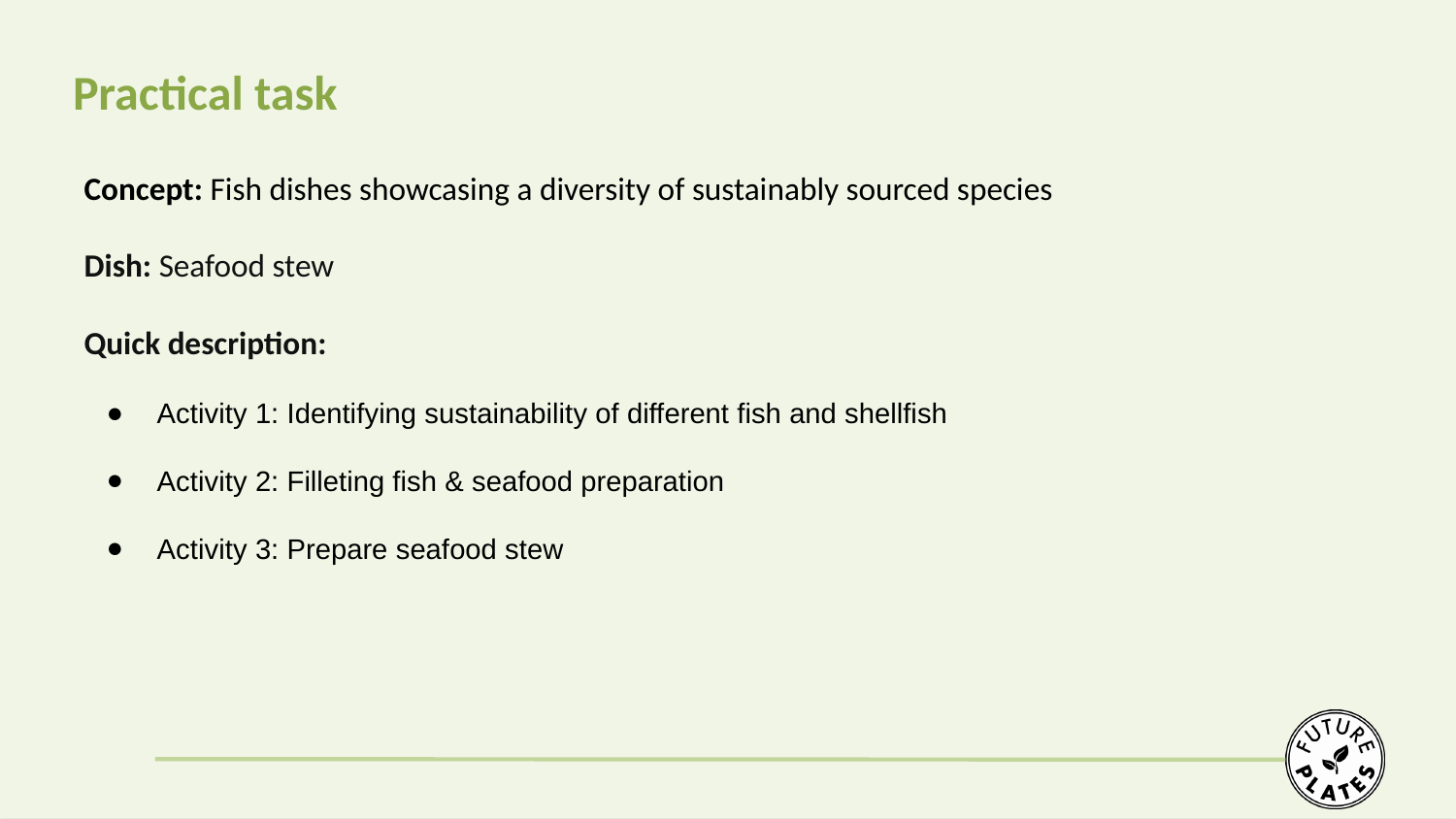

Practical task
Concept: Fish dishes showcasing a diversity of sustainably sourced species

Dish: Seafood stew

Quick description:

Activity 1: Identifying sustainability of different fish and shellfish

Activity 2: Filleting fish & seafood preparation

Activity 3: Prepare seafood stew